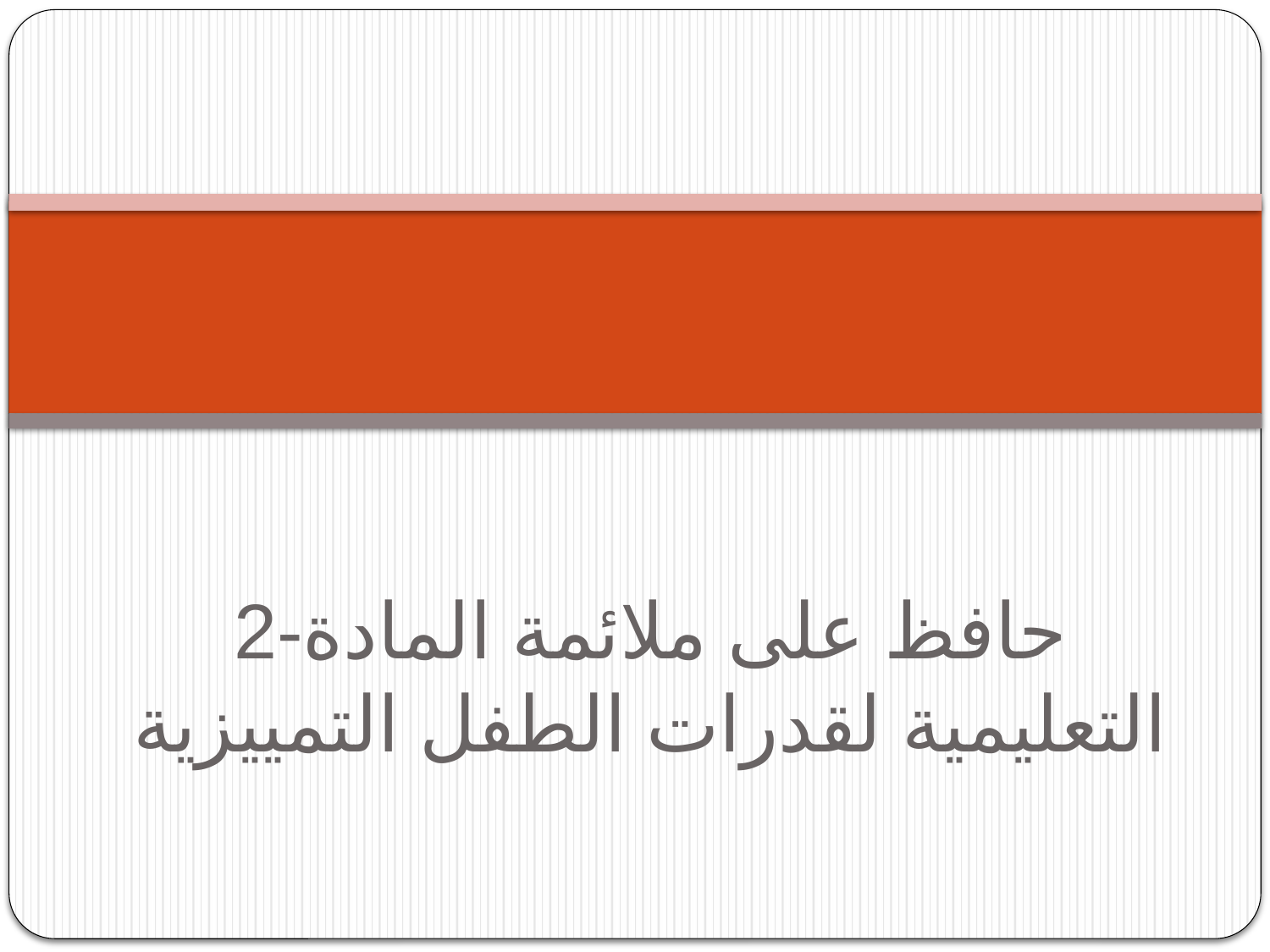

#

2-حافظ على ملائمة المادة التعليمية لقدرات الطفل التمييزية